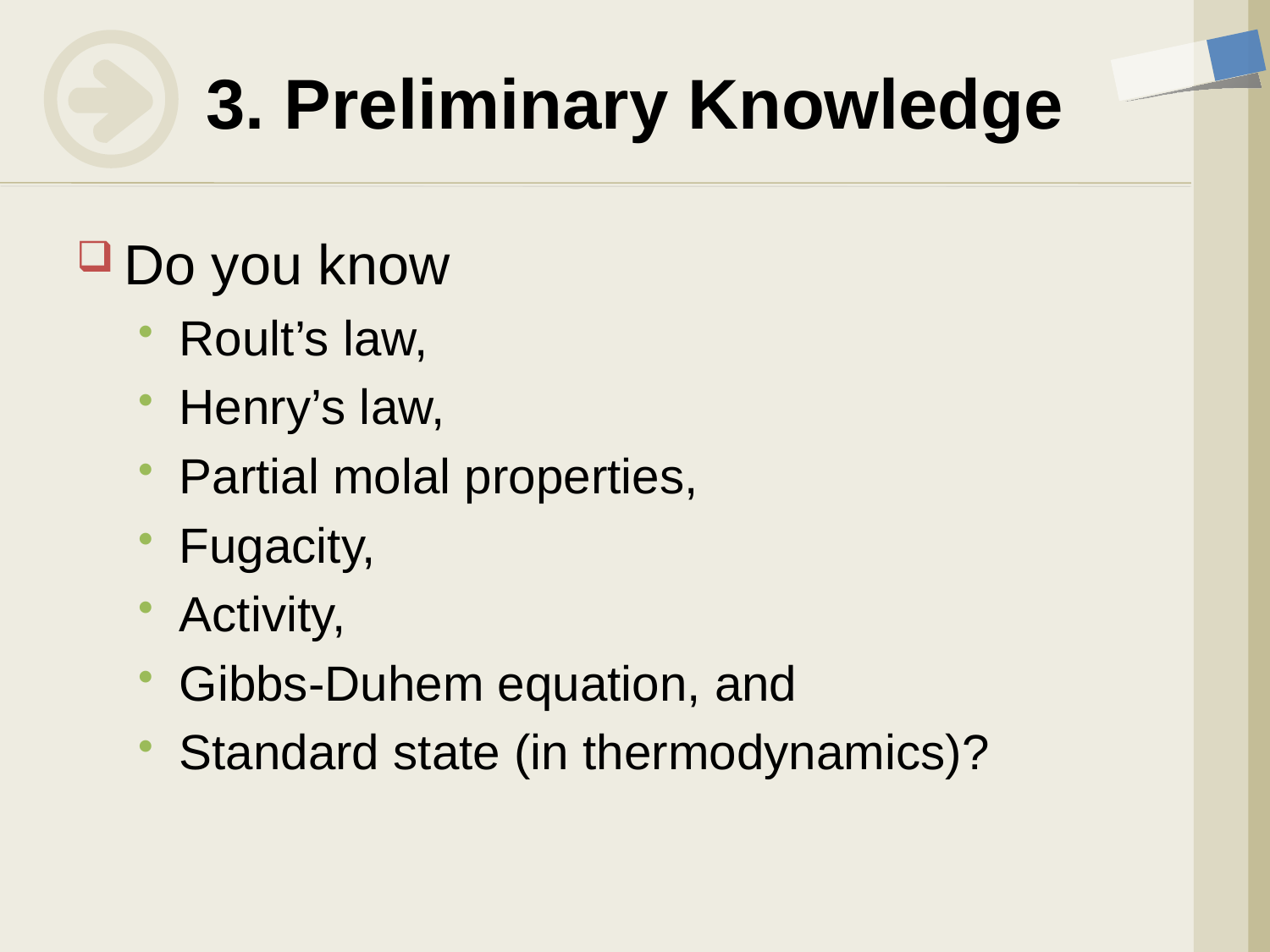

# 3. Preliminary Knowledge
Do you know
Roult’s law,
Henry’s law,
Partial molal properties,
Fugacity,
Activity,
Gibbs-Duhem equation, and
Standard state (in thermodynamics)?